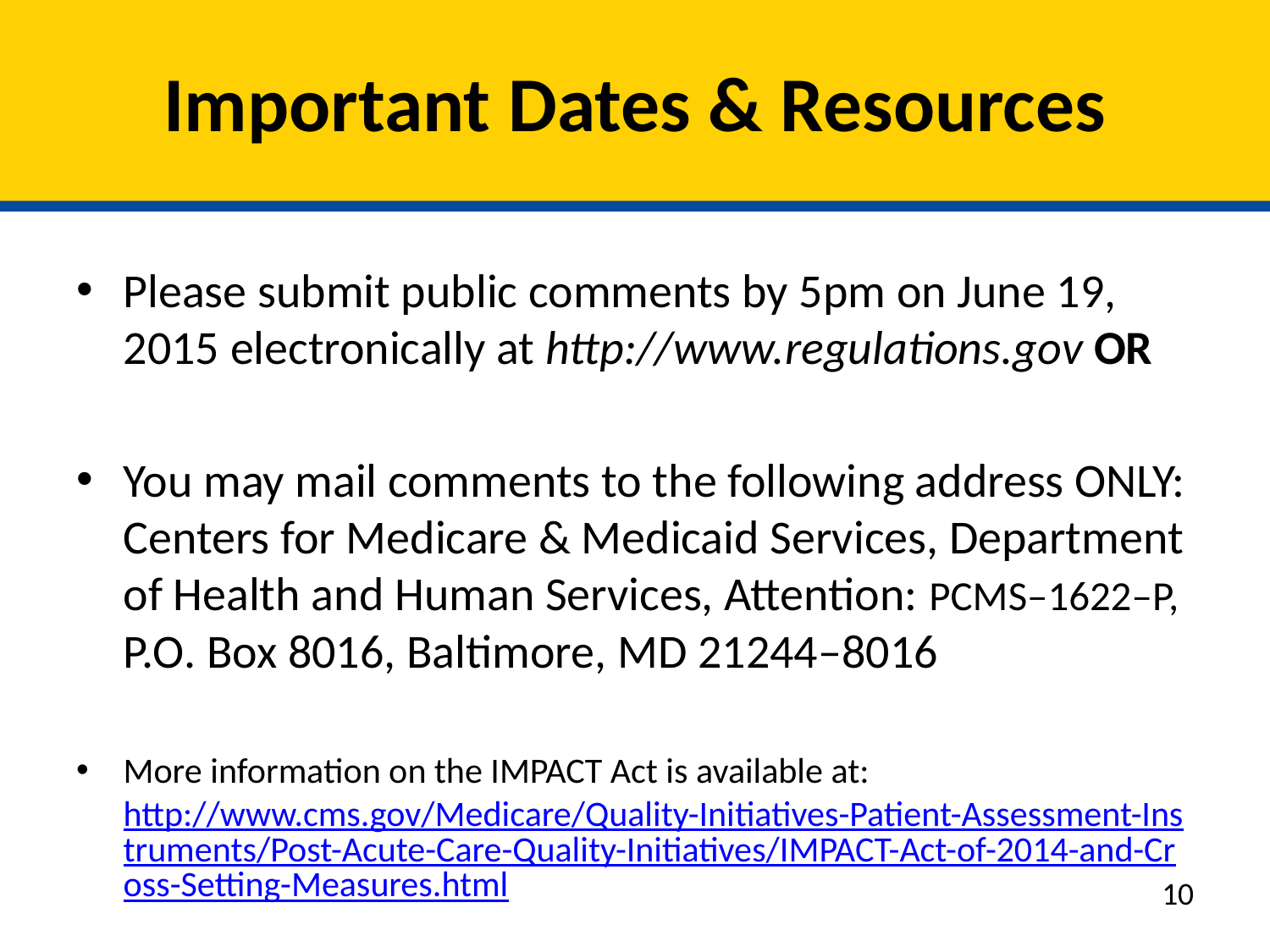

# Important Dates & Resources
Please submit public comments by 5pm on June 19, 2015 electronically at http://www.regulations.gov OR

You may mail comments to the following address ONLY: Centers for Medicare & Medicaid Services, Department of Health and Human Services, Attention: PCMS–1622–P, P.O. Box 8016, Baltimore, MD 21244–8016

More information on the IMPACT Act is available at: http://www.cms.gov/Medicare/Quality-Initiatives-Patient-Assessment-Instruments/Post-Acute-Care-Quality-Initiatives/IMPACT-Act-of-2014-and-Cross-Setting-Measures.html

10